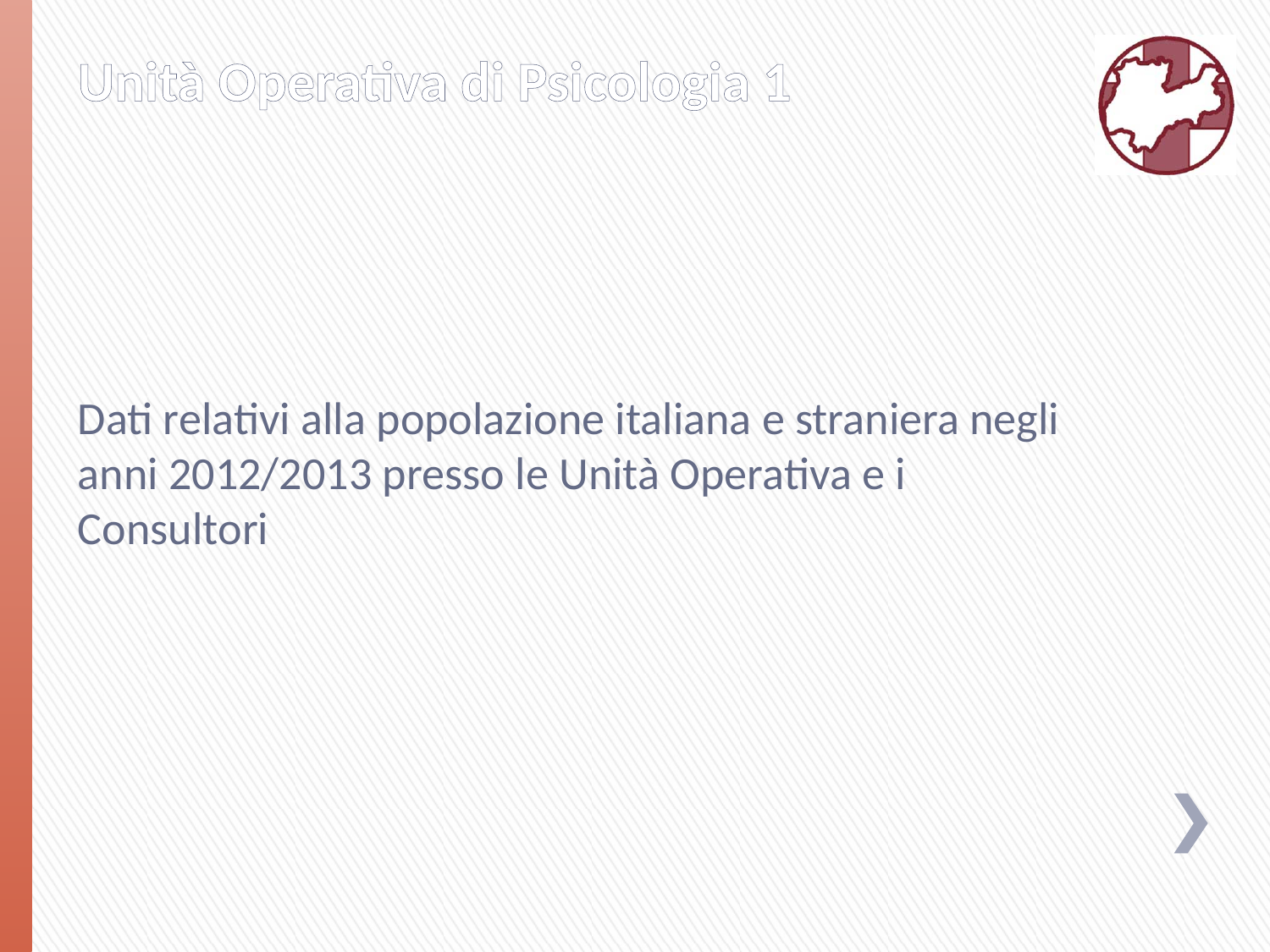

# Unità Operativa di Psicologia 1

Dati relativi alla popolazione italiana e straniera negli anni 2012/2013 presso le Unità Operativa e i Consultori